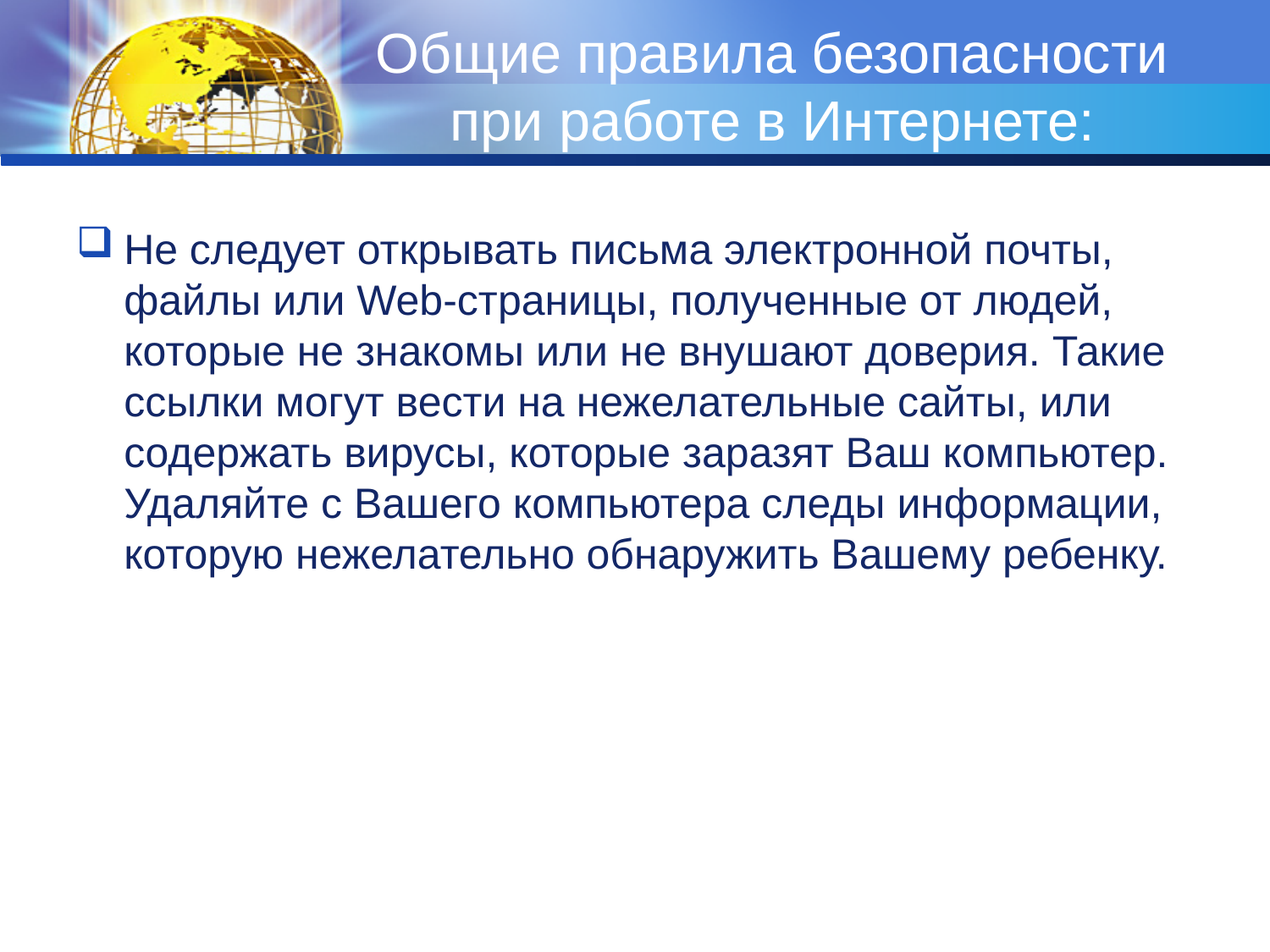

# Общие правила безопасности при работе в Интернете:

Не следует открывать письма электронной почты, файлы или Web-страницы, полученные от людей, которые не знакомы или не внушают доверия. Такие ссылки могут вести на нежелательные сайты, или содержать вирусы, которые заразят Ваш компьютер. Удаляйте с Вашего компьютера следы информации, которую нежелательно обнаружить Вашему ребенку.